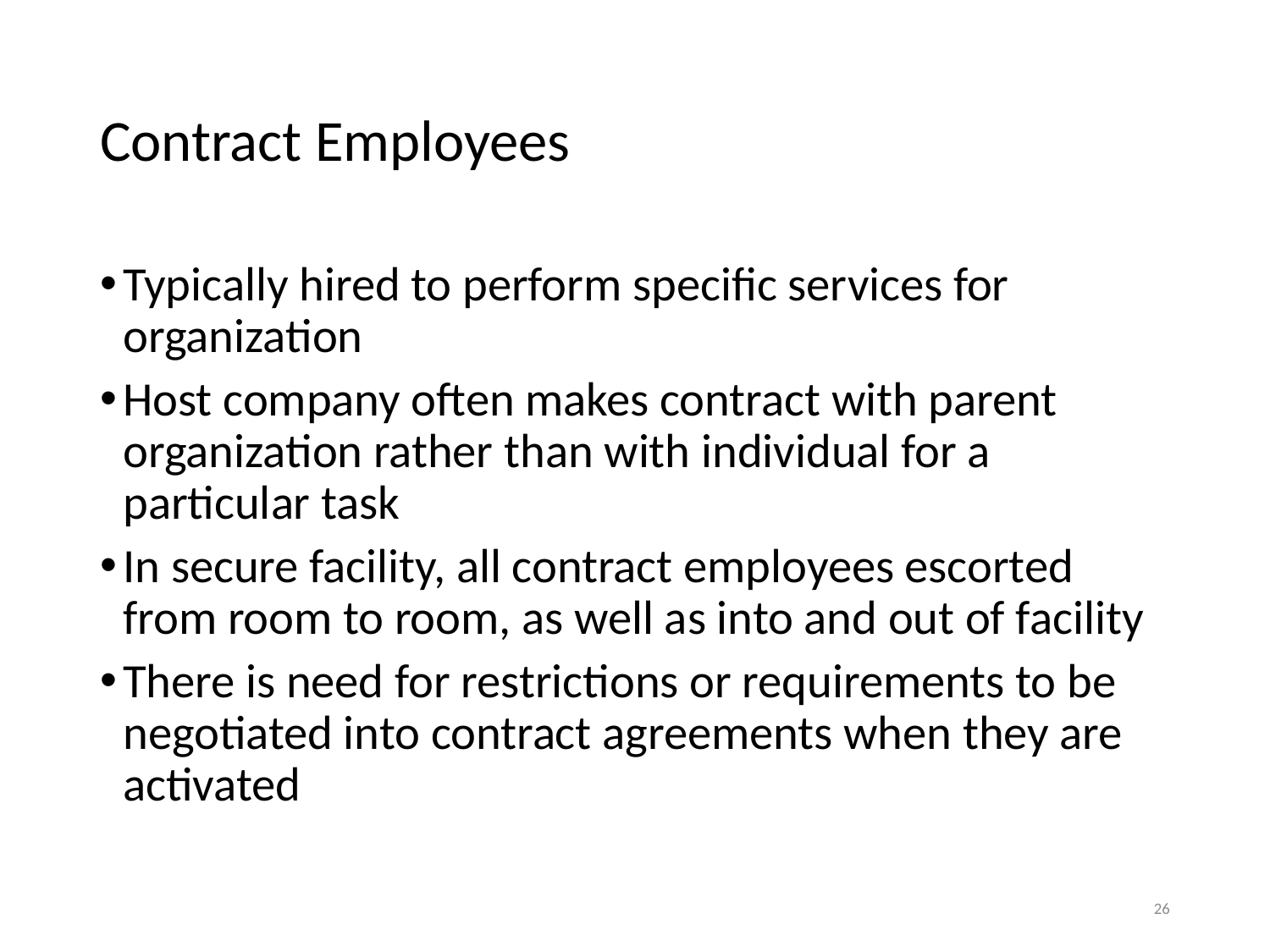

# Contract Employees
Typically hired to perform specific services for organization
Host company often makes contract with parent organization rather than with individual for a particular task
In secure facility, all contract employees escorted from room to room, as well as into and out of facility
There is need for restrictions or requirements to be negotiated into contract agreements when they are activated
26